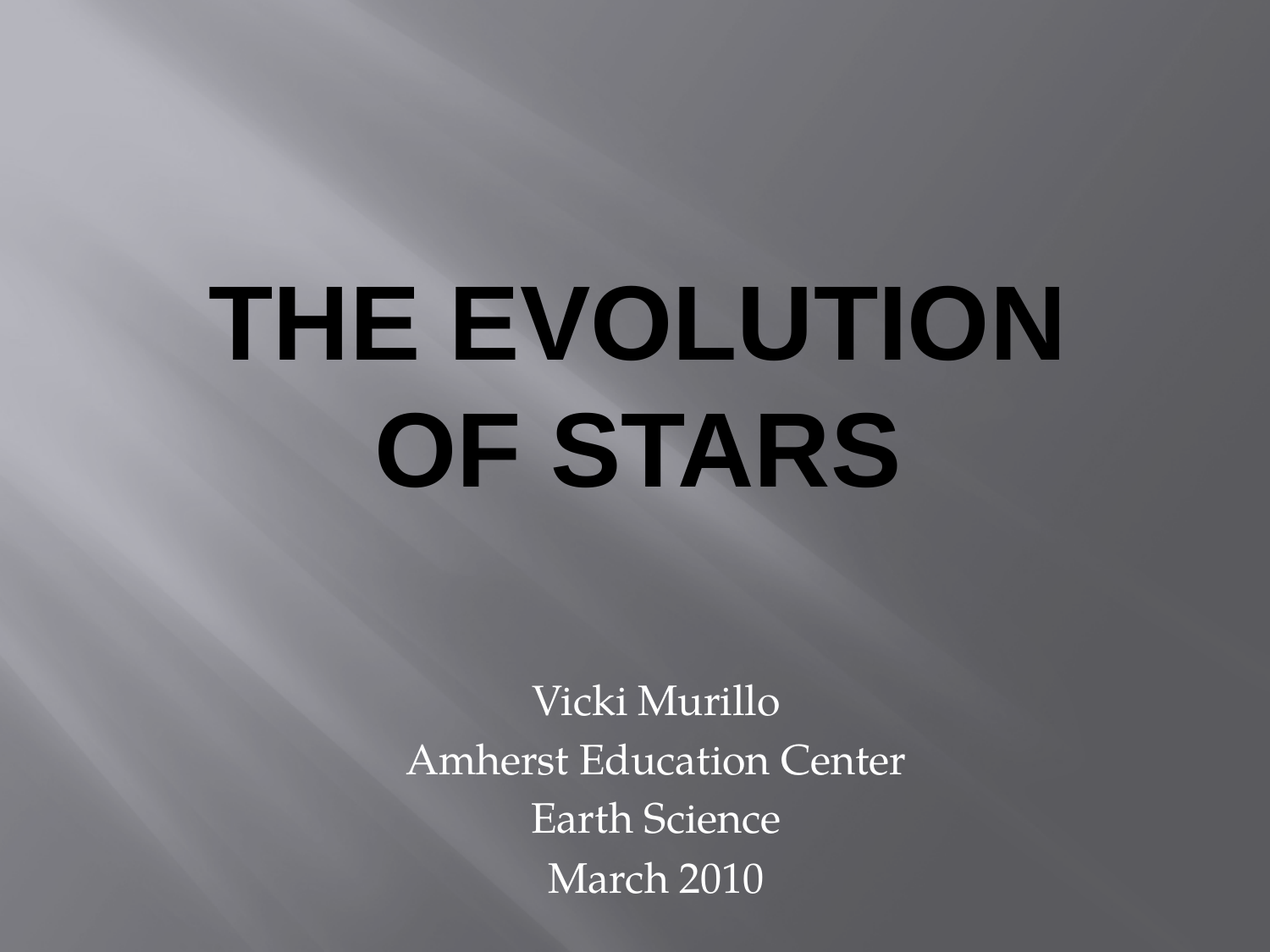

# The evolution of stars
Vicki Murillo
Amherst Education Center
Earth Science
March 2010